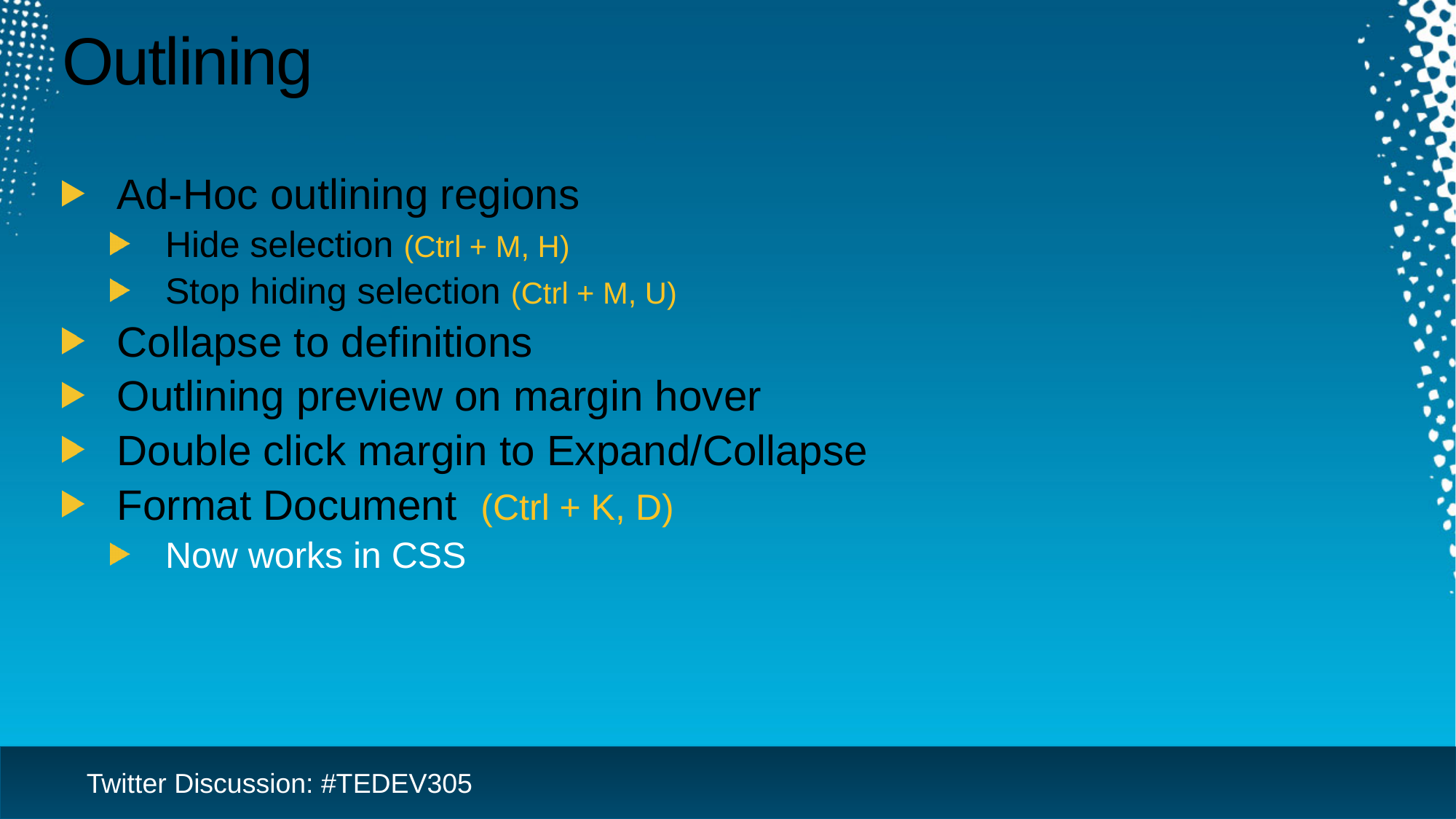

# Outlining
Ad-Hoc outlining regions
Hide selection (Ctrl + M, H)
Stop hiding selection (Ctrl + M, U)
Collapse to definitions
Outlining preview on margin hover
Double click margin to Expand/Collapse
Format Document  (Ctrl + K, D)
Now works in CSS

Twitter Discussion: #TEDEV305